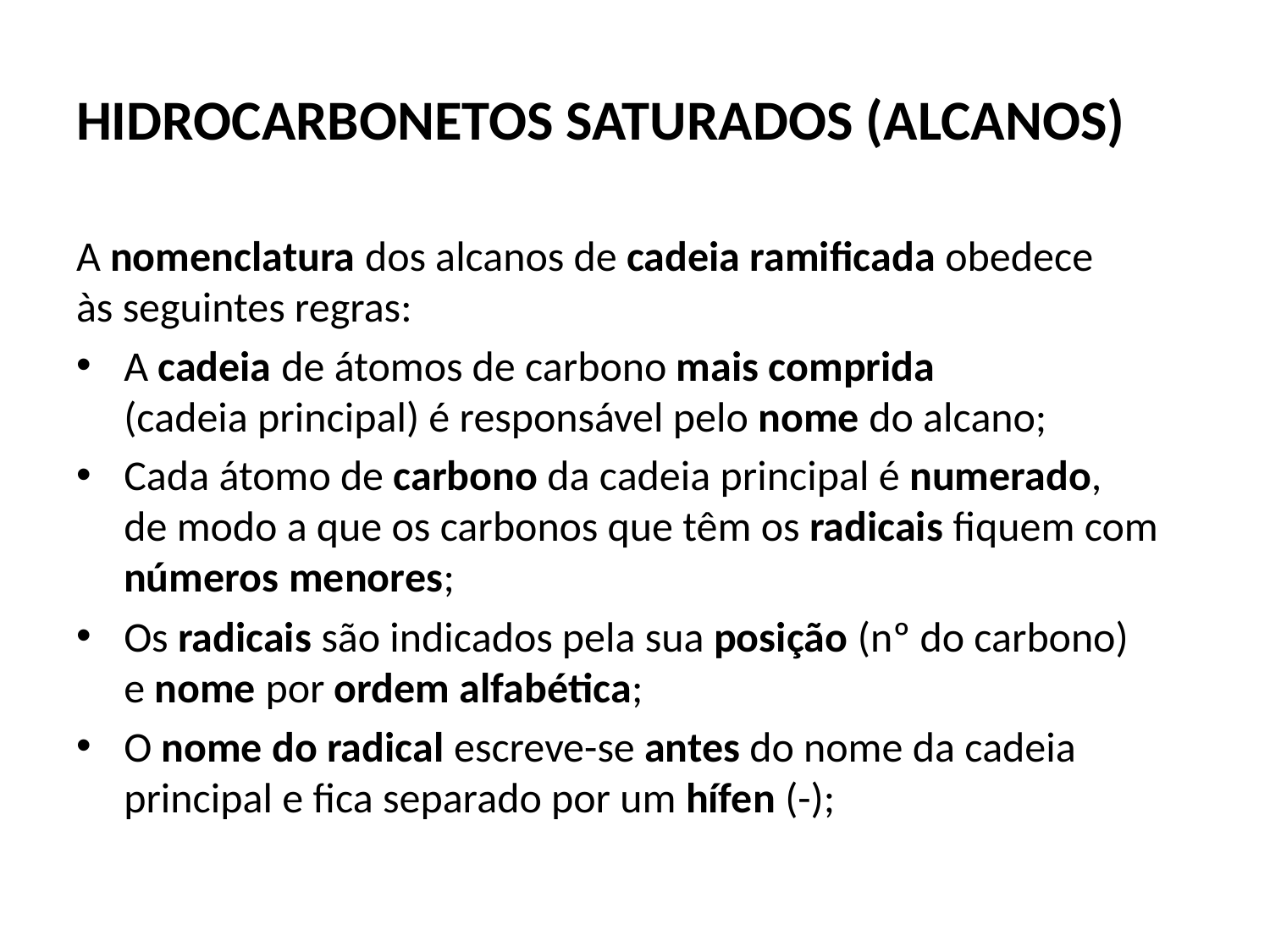

# HIDROCARBONETOS SATURADOS (ALCANOS)
A nomenclatura dos alcanos de cadeia ramificada obedece
às seguintes regras:
A cadeia de átomos de carbono mais comprida
(cadeia principal) é responsável pelo nome do alcano;
Cada átomo de carbono da cadeia principal é numerado,
de modo a que os carbonos que têm os radicais fiquem com números menores;
Os radicais são indicados pela sua posição (nº do carbono)
e nome por ordem alfabética;
O nome do radical escreve-se antes do nome da cadeia principal e fica separado por um hífen (-);